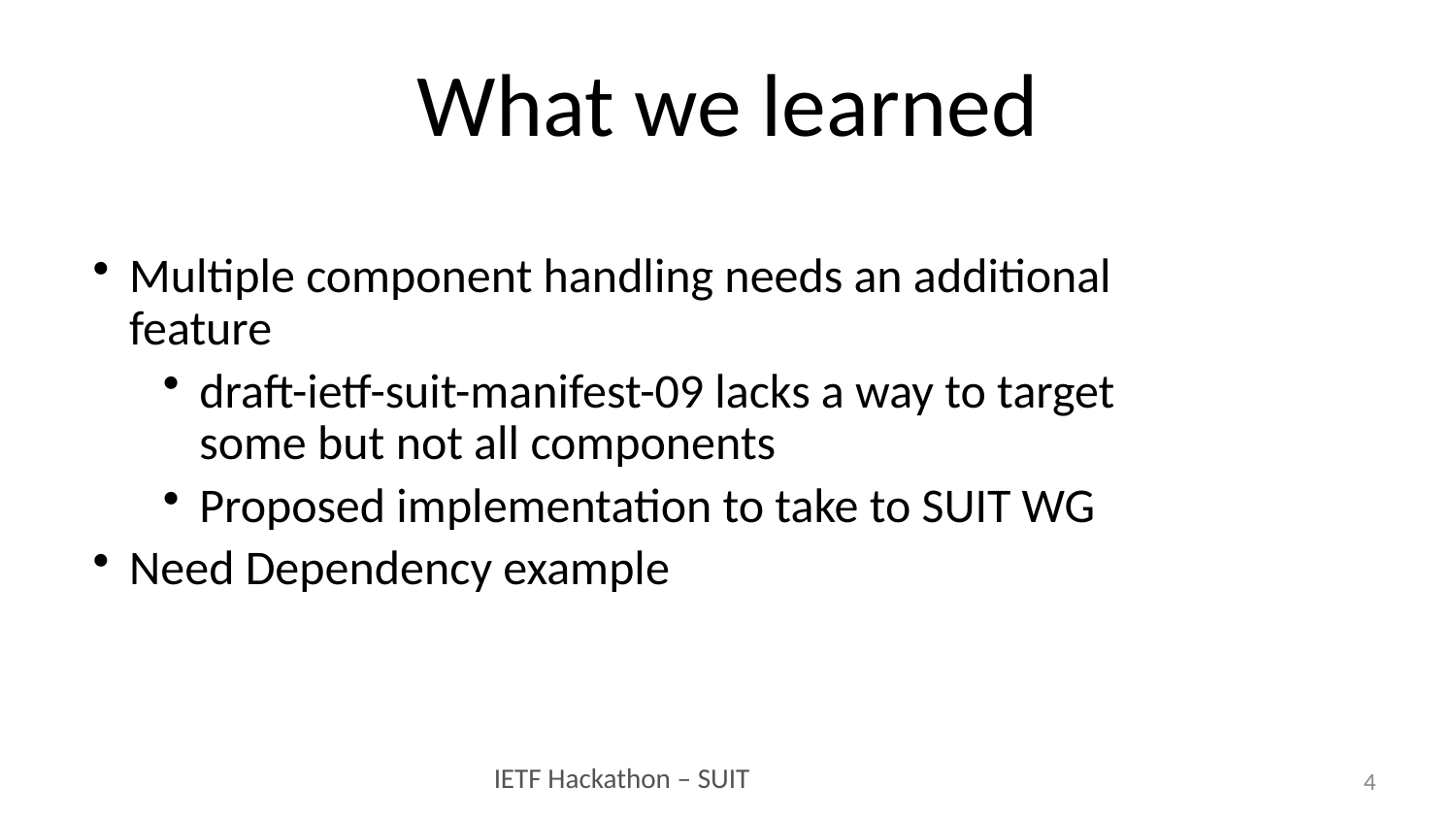

# What we learned
Multiple component handling needs an additional feature
draft-ietf-suit-manifest-09 lacks a way to target some but not all components
Proposed implementation to take to SUIT WG
Need Dependency example
4